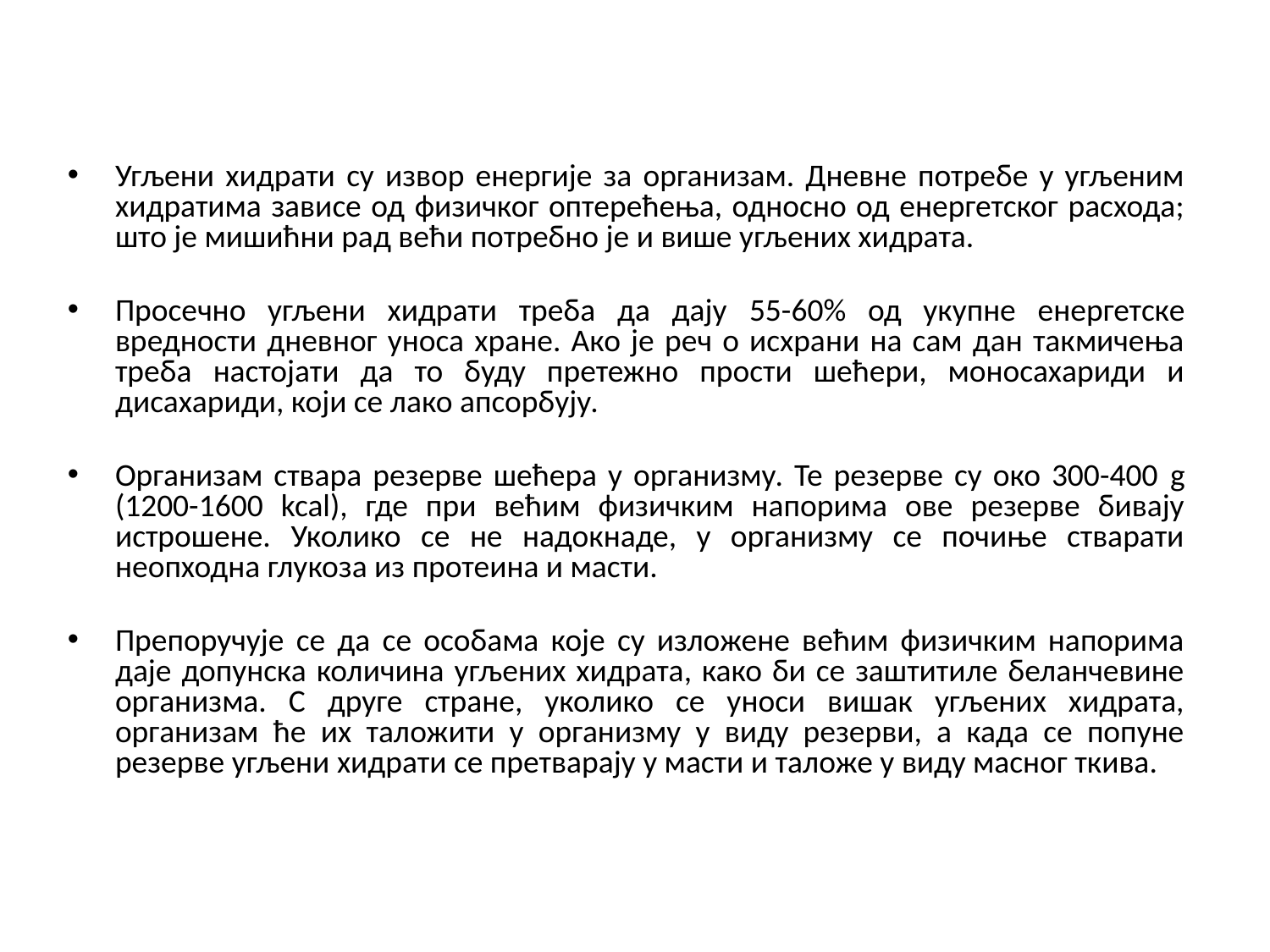

Угљени хидрати су извор енергије за организам. Дневне потребе у угљеним хидратима зависе од физичког оптерећења, односно од енергетског расхода; што је мишићни рад већи потребно је и више угљених хидрата.

Просечно угљени хидрати треба да дају 55-60% од укупне енергетске вредности дневног уноса хране. Ако је реч о исхрани на сам дан такмичења треба настојати да то буду претежно прости шећери, моносахариди и дисахариди, који се лако апсорбују.

Организам ствара резерве шећера у организму. Те резерве су око 300-400 g (1200-1600 kcal), где при већим физичким напорима ове резерве бивају истрошене. Уколико се не надокнаде, у организму се почиње стварати неопходна глукоза из протеина и масти.

Препоручује се да се особама које су изложене већим физичким напорима даје допунска количина угљених хидрата, како би се заштитиле беланчевине организма. С друге стране, уколико се уноси вишак угљених хидрата, организам ће их таложити у организму у виду резерви, а када се попуне резерве угљени хидрати се претварају у масти и таложе у виду масног ткива.